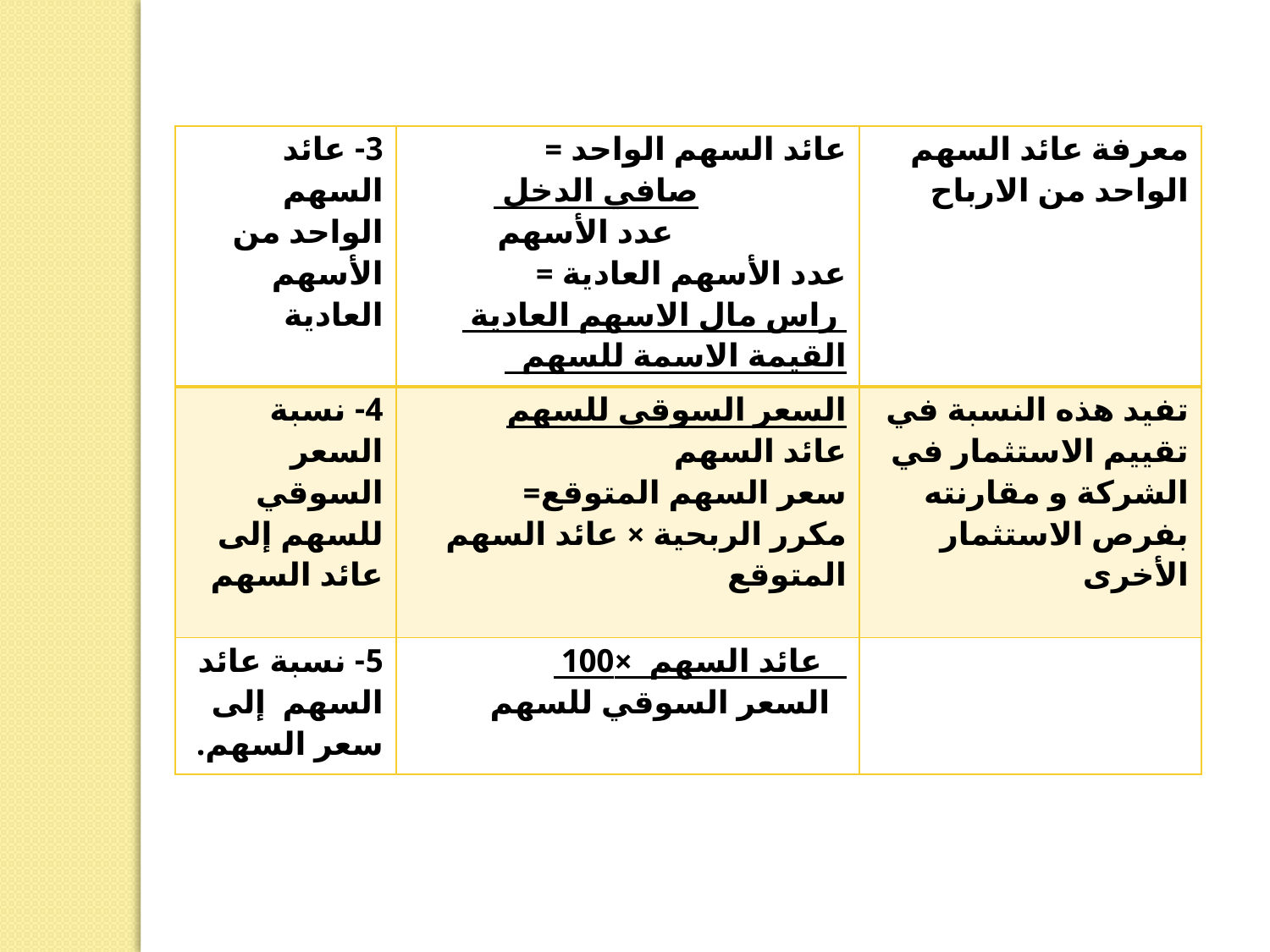

| 3- عائد السهم الواحد من الأسهم العادية | عائد السهم الواحد = صافي الدخل عدد الأسهم عدد الأسهم العادية = راس مال الاسهم العادية القيمة الاسمة للسهم | معرفة عائد السهم الواحد من الارباح |
| --- | --- | --- |
| 4- نسبة السعر السوقي للسهم إلى عائد السهم | السعر السوقي للسهم عائد السهم سعر السهم المتوقع= مكرر الربحية × عائد السهم المتوقع | تفيد هذه النسبة في تقييم الاستثمار في الشركة و مقارنته بفرص الاستثمار الأخرى |
| 5- نسبة عائد السهم إلى سعر السهم. | عائد السهم ×100 السعر السوقي للسهم |  |